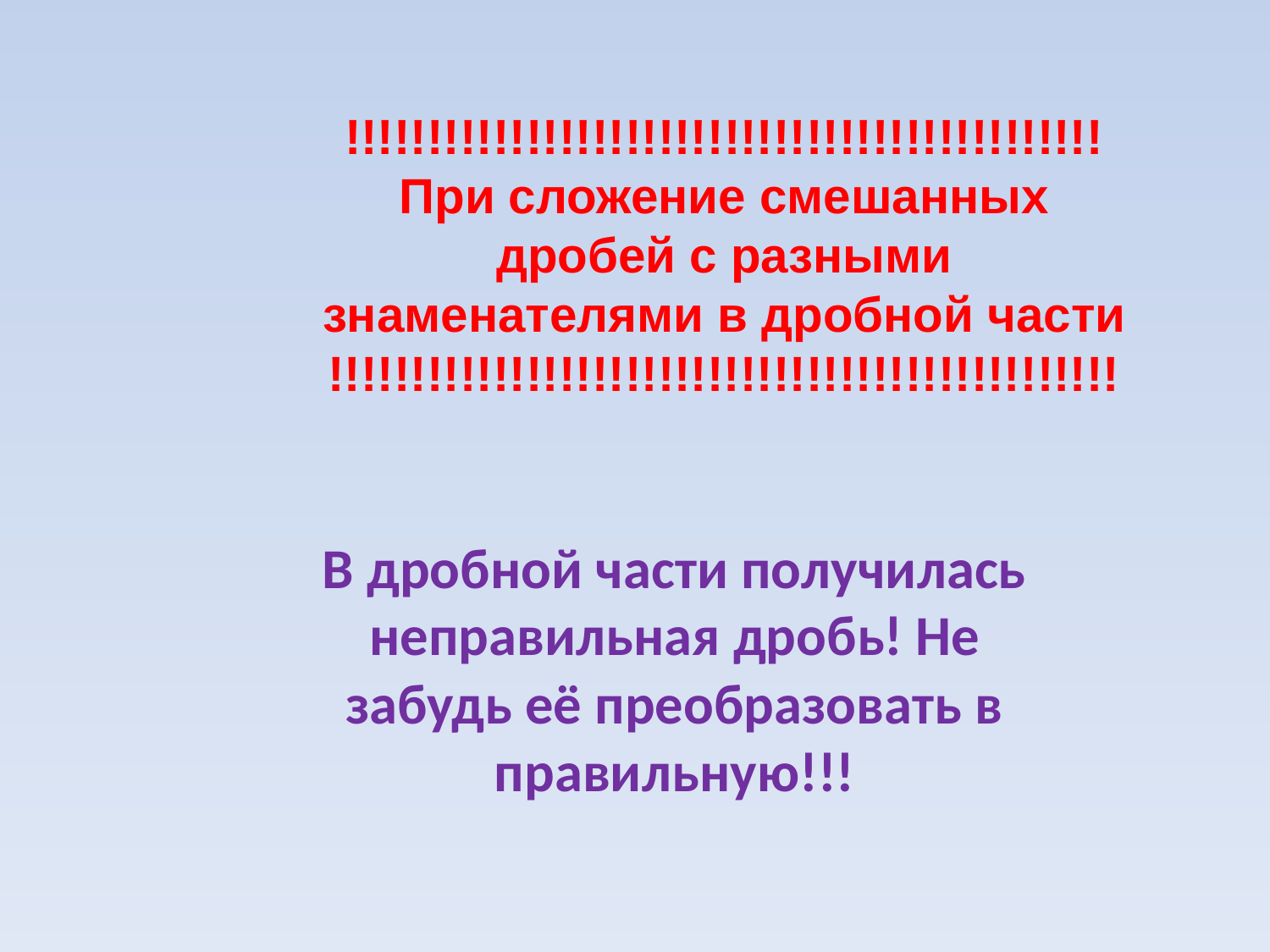

!!!!!!!!!!!!!!!!!!!!!!!!!!!!!!!!!!!!!!!!!!!!!!
При сложение смешанных дробей с разными знаменателями в дробной части
!!!!!!!!!!!!!!!!!!!!!!!!!!!!!!!!!!!!!!!!!!!!!!!!
В дробной части получилась неправильная дробь! Не забудь её преобразовать в правильную!!!